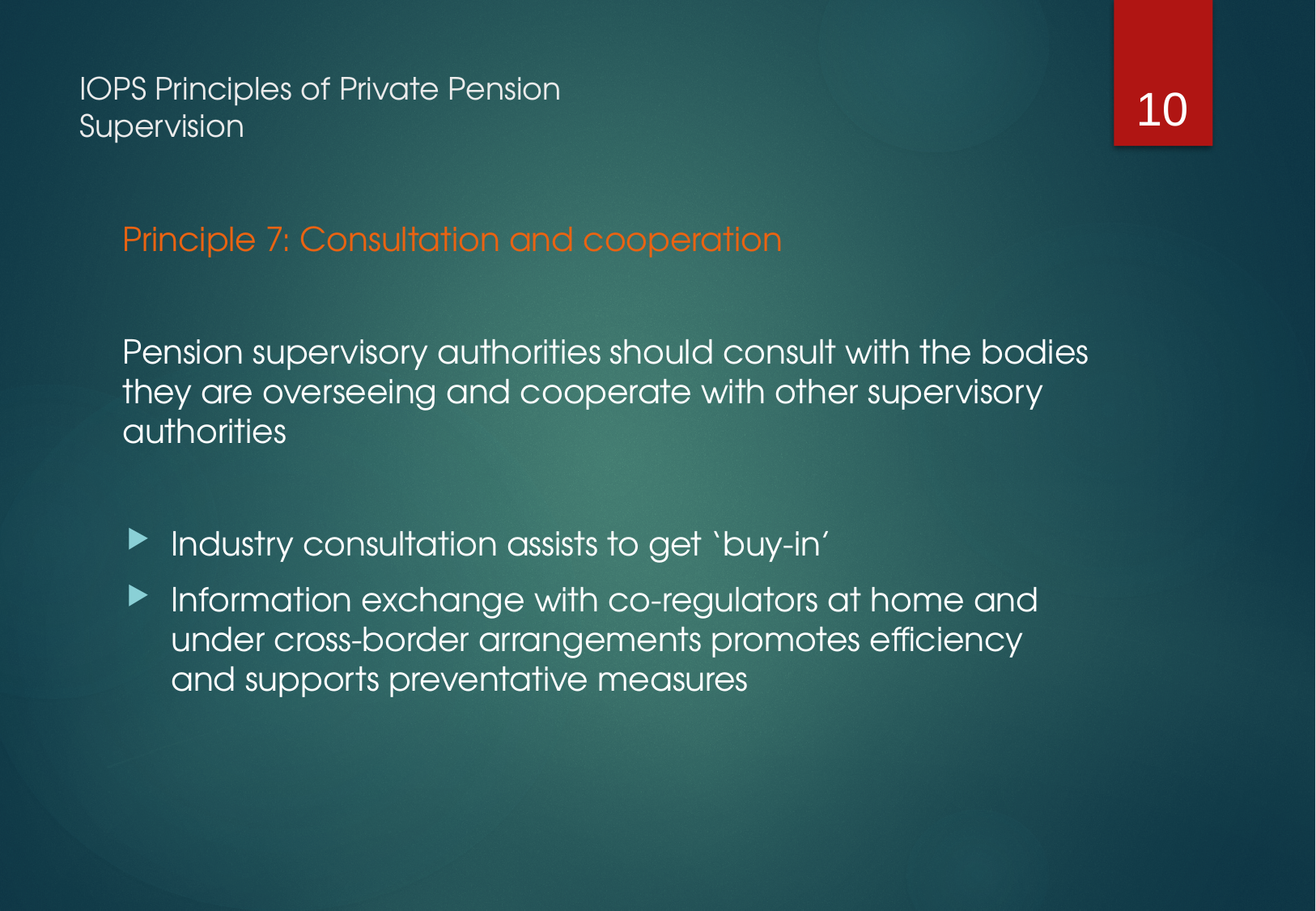

10
# IOPS Principles of Private Pension Supervision
	Principle 7: Consultation and cooperation

	Pension supervisory authorities should consult with the bodies they are overseeing and cooperate with other supervisory authorities

Industry consultation assists to get ‘buy-in’
Information exchange with co-regulators at home and under cross-border arrangements promotes efficiency and supports preventative measures